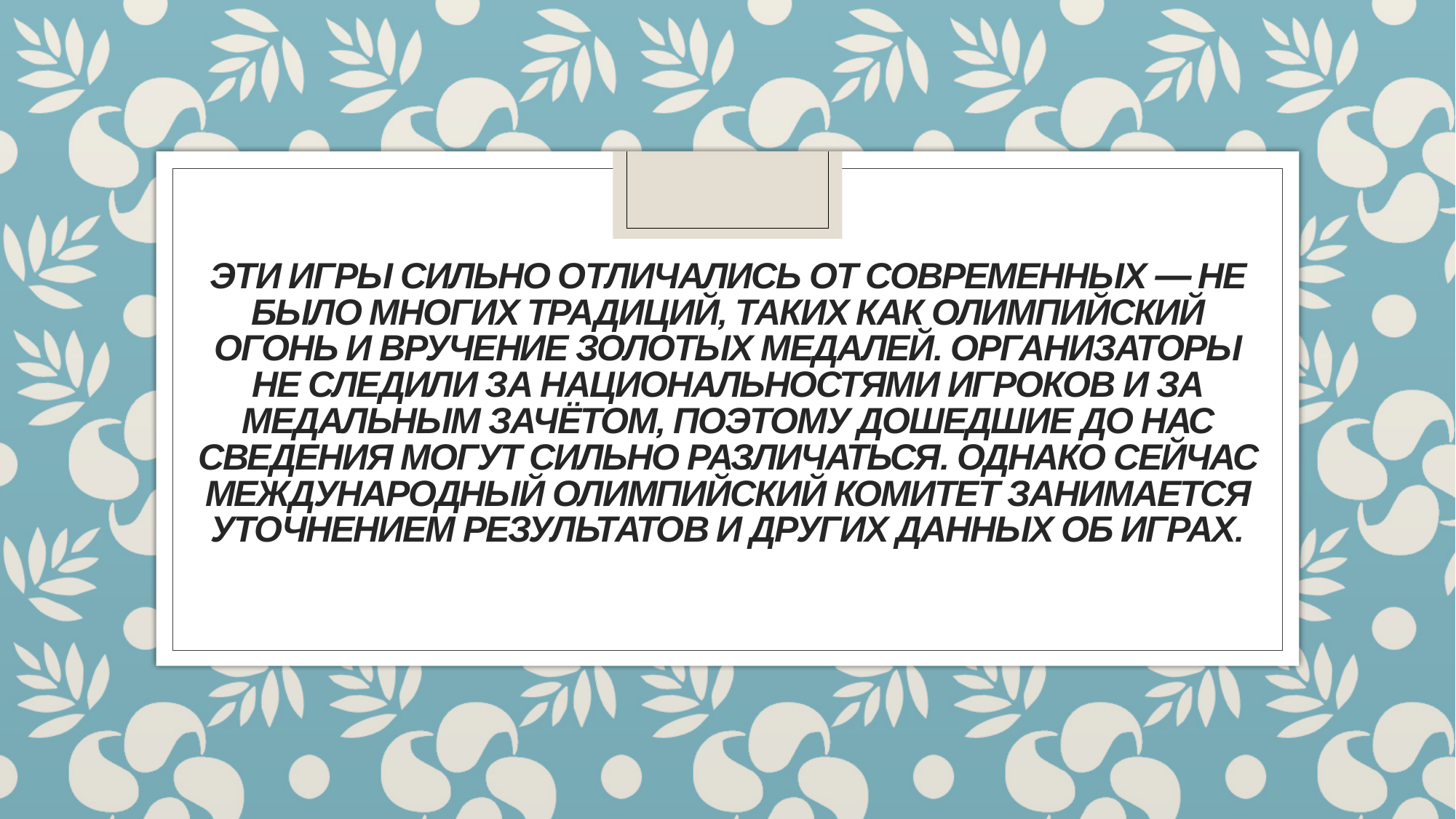

# Эти Игры сильно отличались от современных — не было многих традиций, таких как Олимпийский огонь и вручение золотых медалей. Организаторы не следили за национальностями игроков и за медальным зачётом, поэтому дошедшие до нас сведения могут сильно различаться. Однако сейчас Международный олимпийский комитет занимается уточнением результатов и других данных об Играх.